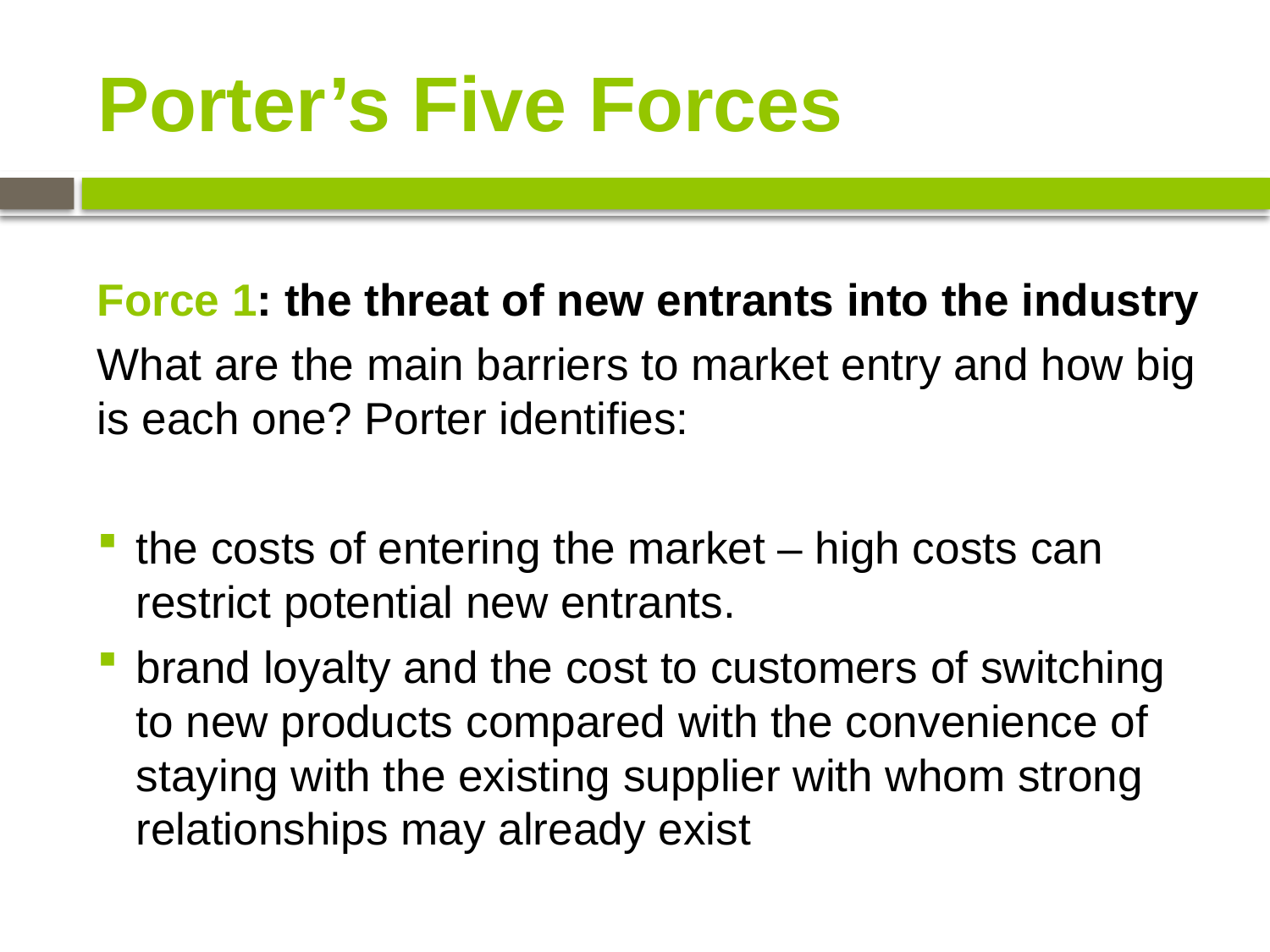

# Porter’s Five Forces
Force 1: the threat of new entrants into the industry
What are the main barriers to market entry and how big is each one? Porter identifies:

the costs of entering the market – high costs can restrict potential new entrants.
brand loyalty and the cost to customers of switching to new products compared with the convenience of staying with the existing supplier with whom strong relationships may already exist